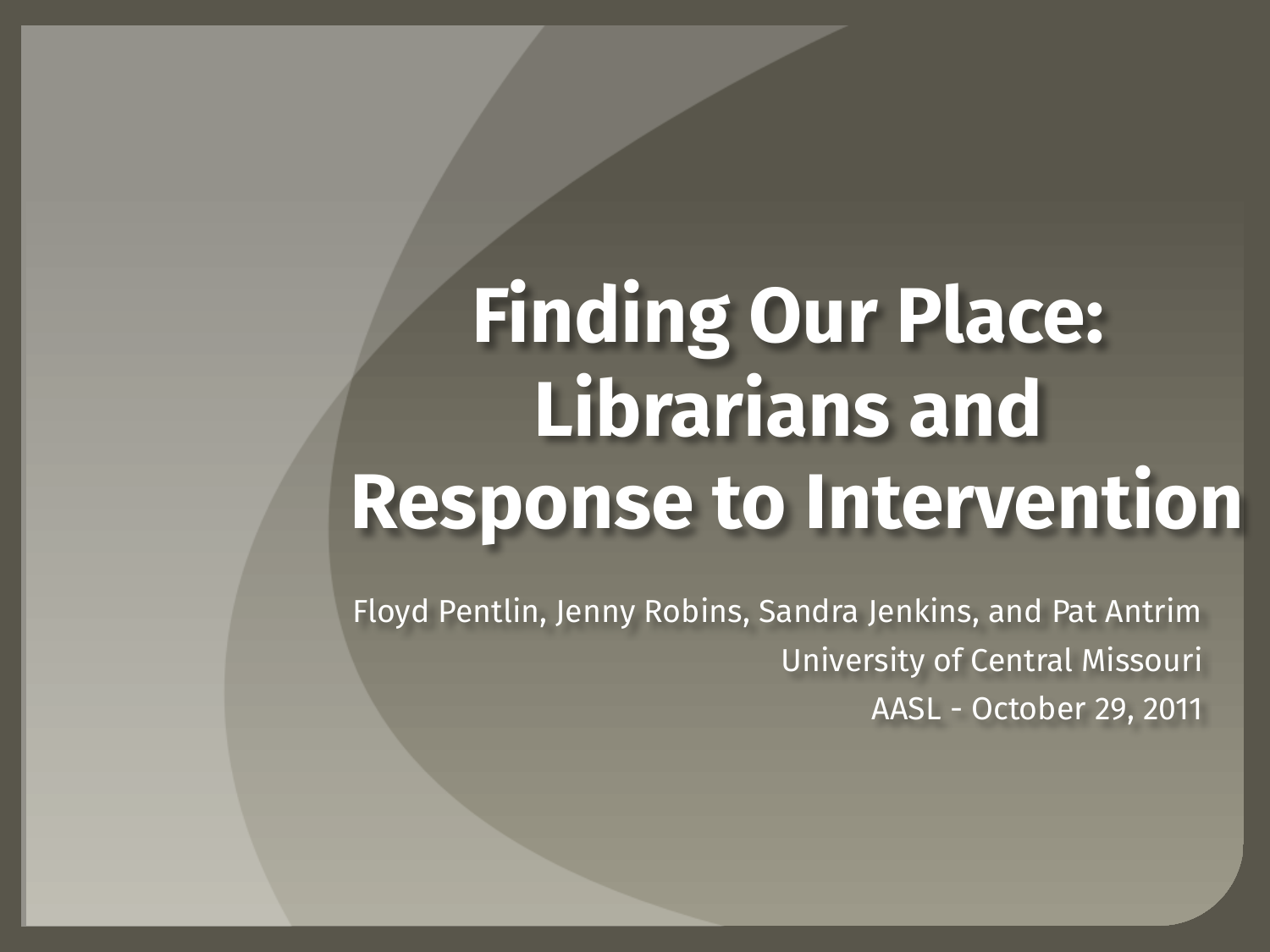

# Finding Our Place: Librarians and Response to Intervention
Floyd Pentlin, Jenny Robins, Sandra Jenkins, and Pat Antrim
University of Central Missouri
AASL - October 29, 2011